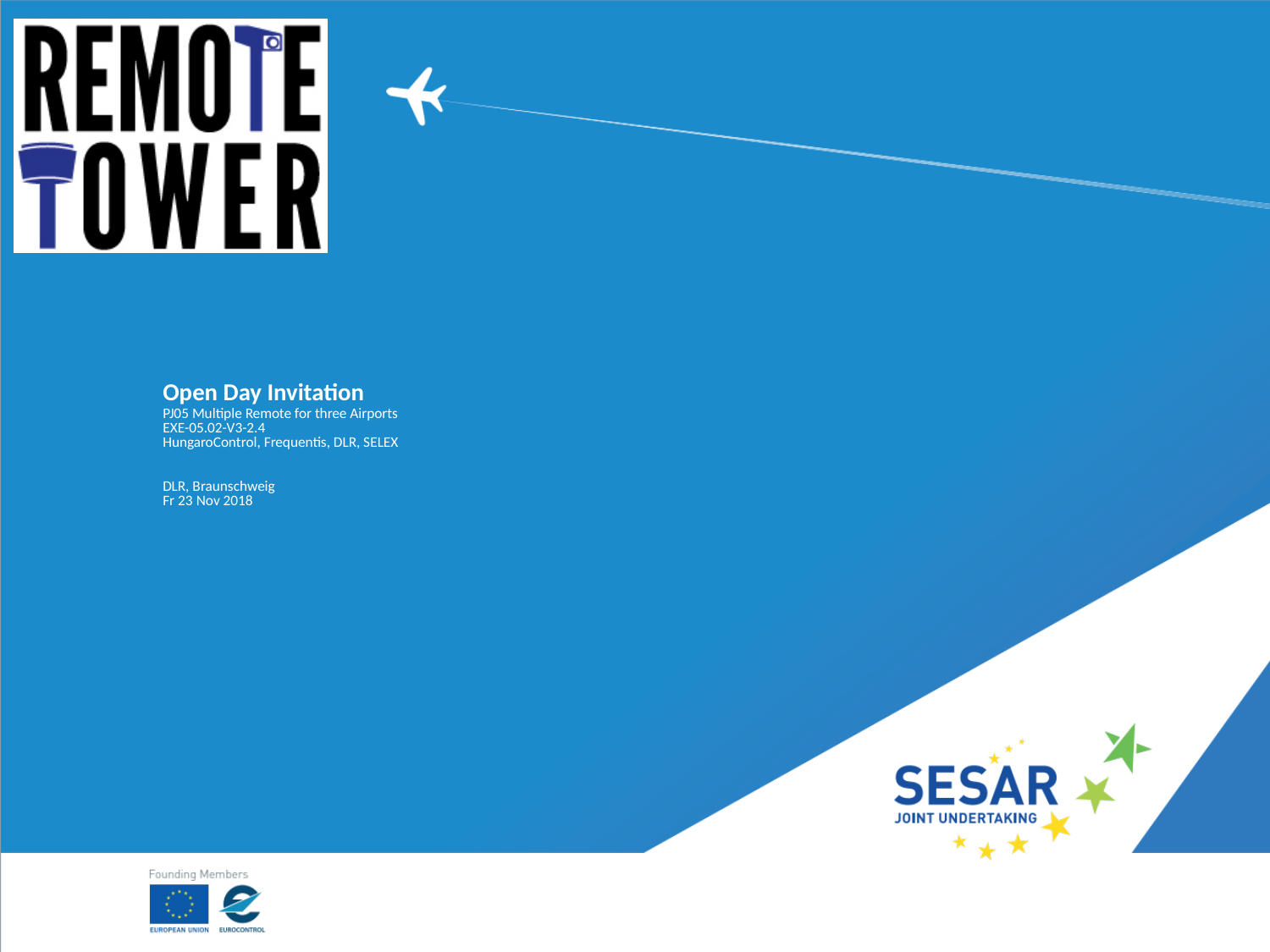

# Open Day Invitation PJ05 Multiple Remote for three Airports EXE-05.02-V3-2.4 HungaroControl, Frequentis, DLR, SELEX DLR, Braunschweig Fr 23 Nov 2018